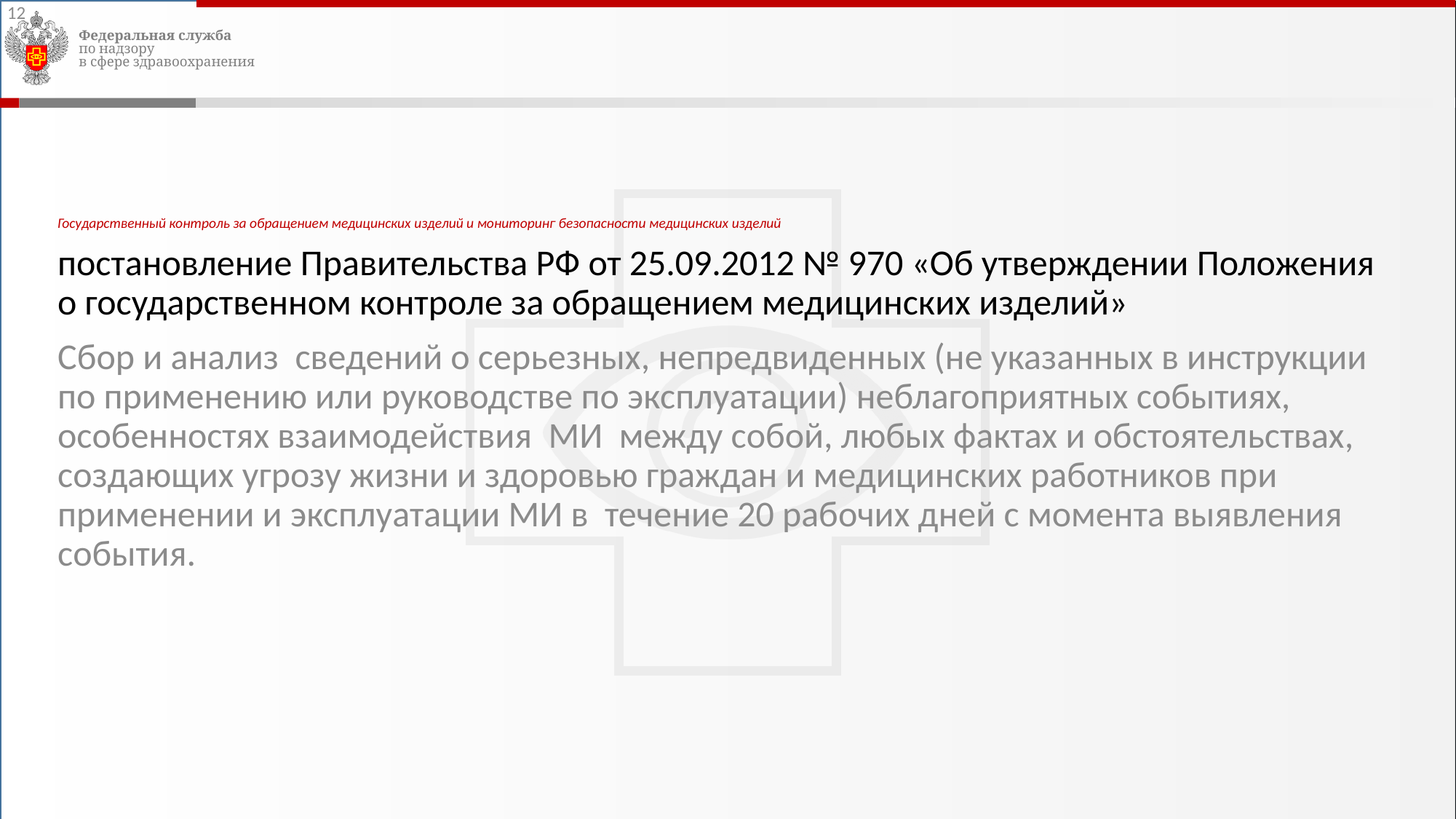

12
# Государственный контроль за обращением медицинских изделий и мониторинг безопасности медицинских изделий
постановление Правительства РФ от 25.09.2012 № 970 «Об утверждении Положения о государственном контроле за обращением медицинских изделий»
Сбор и анализ  сведений о серьезных, непредвиденных (не указанных в инструкции по применению или руководстве по эксплуатации) неблагоприятных событиях, особенностях взаимодействия  МИ  между собой, любых фактах и обстоятельствах, создающих угрозу жизни и здоровью граждан и медицинских работников при применении и эксплуатации МИ в  течение 20 рабочих дней с момента выявления события.